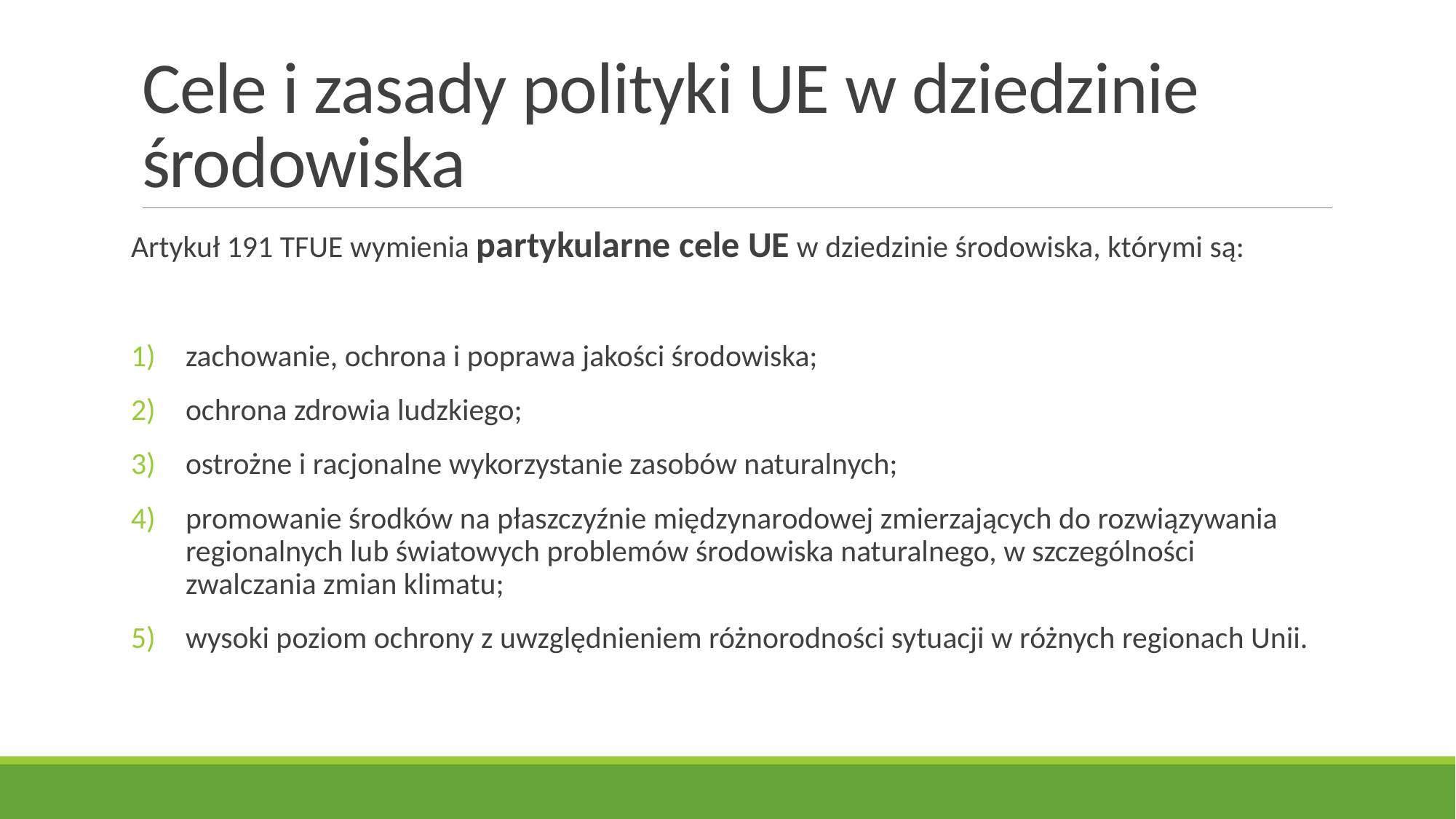

# Cele i zasady polityki UE w dziedzinie środowiska
Artykuł 191 TFUE wymienia partykularne cele UE w dziedzinie środowiska, którymi są:

zachowanie, ochrona i poprawa jakości środowiska;
ochrona zdrowia ludzkiego;
ostrożne i racjonalne wykorzystanie zasobów naturalnych;
promowanie środków na płaszczyźnie międzynarodowej zmierzających do rozwiązywania regionalnych lub światowych problemów środowiska naturalnego, w szczególności zwalczania zmian klimatu;
wysoki poziom ochrony z uwzględnieniem różnorodności sytuacji w różnych regionach Unii.